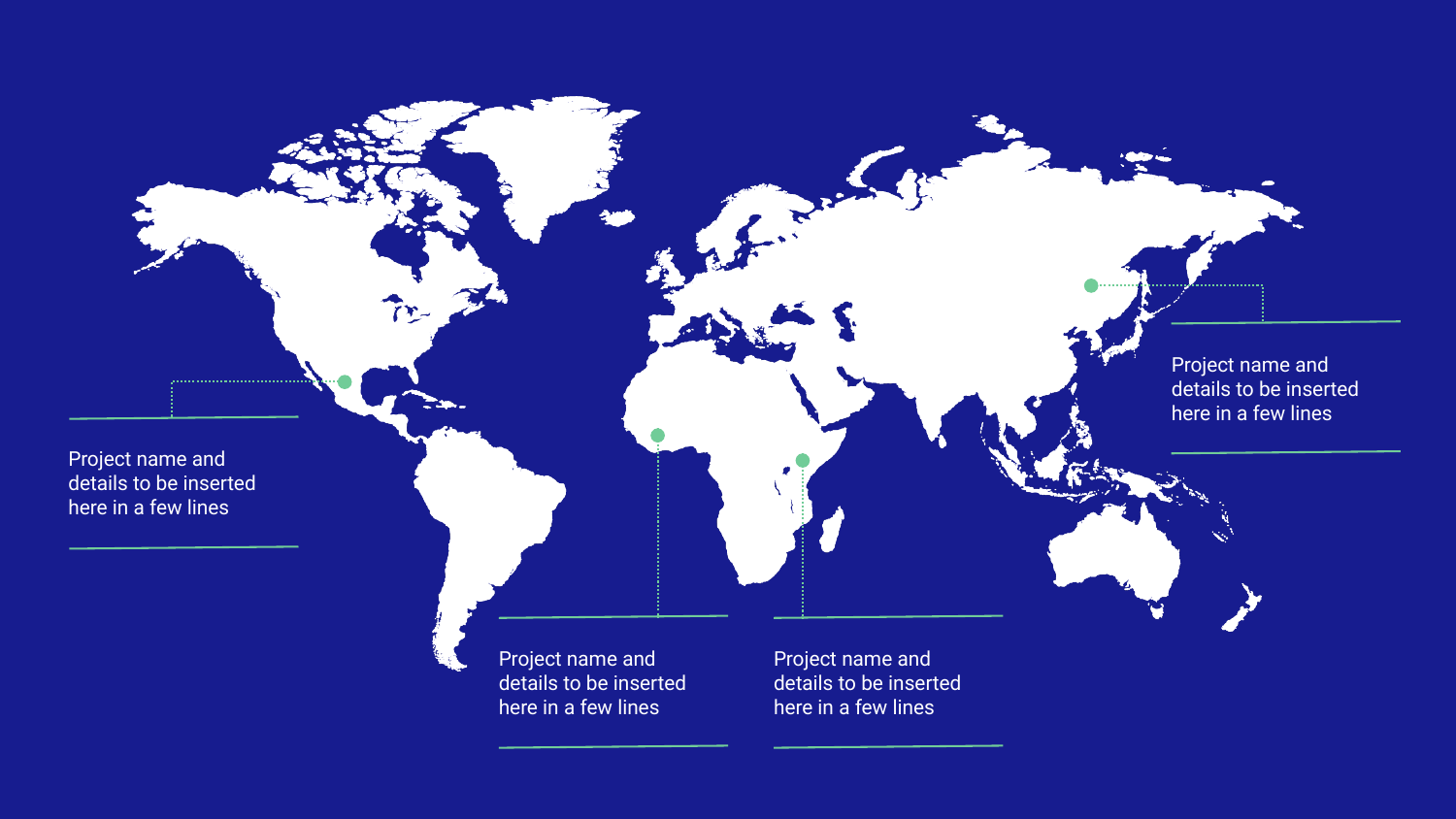

Project name and details to be inserted here in a few lines

Project name and details to be inserted here in a few lines

Project name and details to be inserted here in a few lines
Project name and details to be inserted here in a few lines